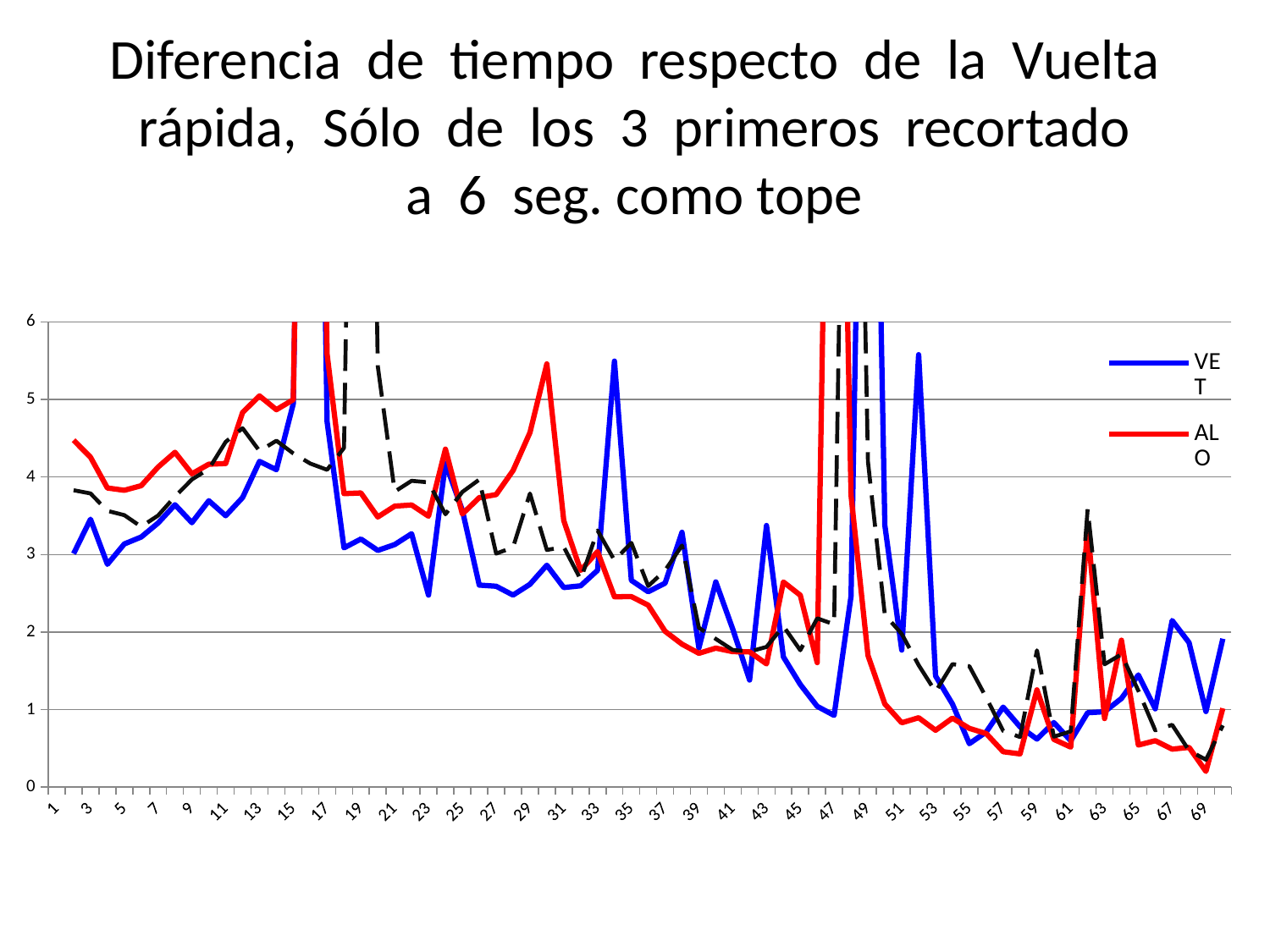

# Diferencia  de  tiempo  respecto  de  la  Vuelta  rápida,  Sólo  de  los  3  primeros  recortado  a  6  seg. como tope

### Chart

| Category | VET | WEB | ALO | MAS | RAI | ROS | HAM | DIR | VER |
|---|---|---|---|---|---|---|---|---|---|